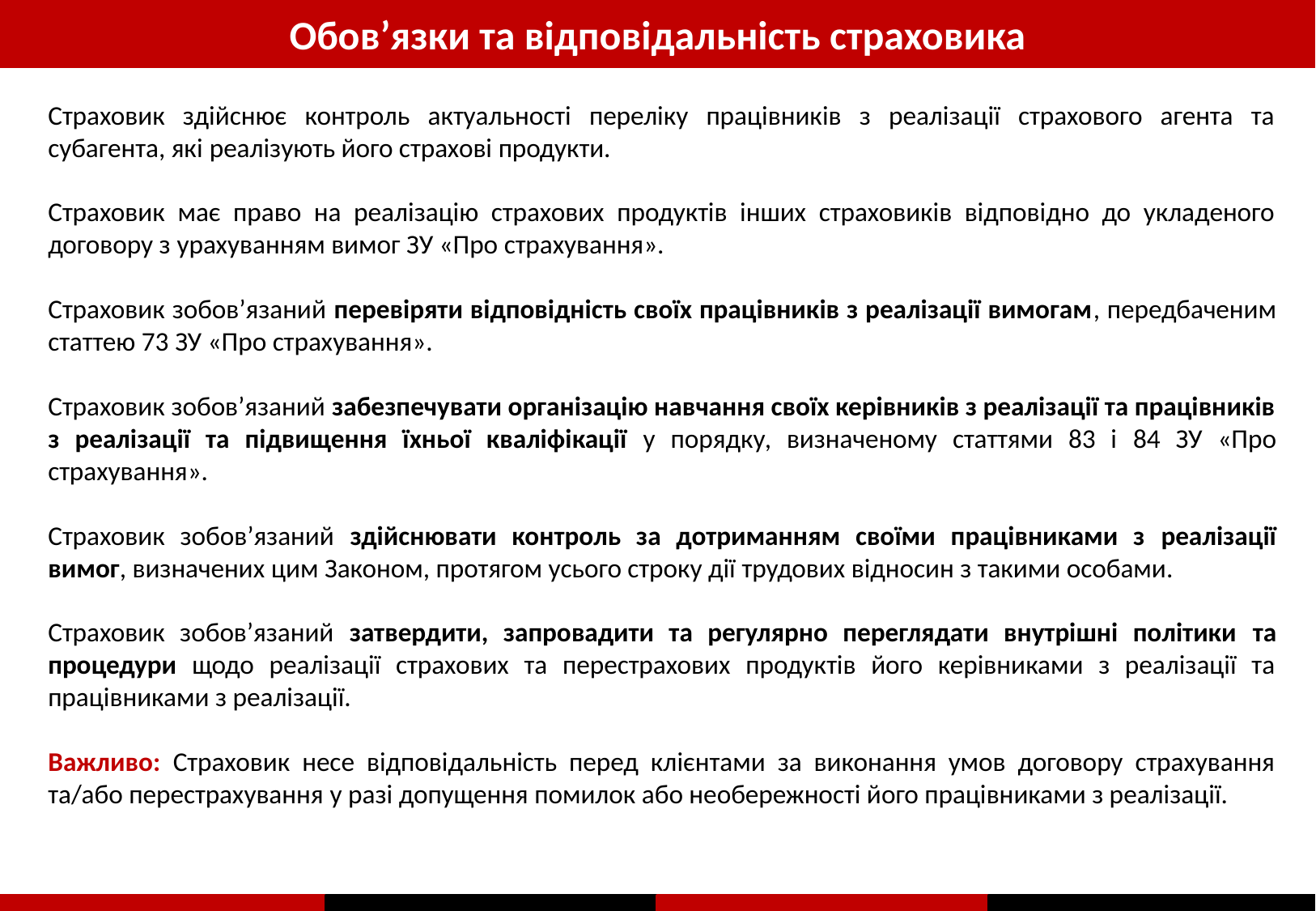

Обов’язки та відповідальність страховика
Страховик здійснює контроль актуальності переліку працівників з реалізації страхового агента та субагента, які реалізують його страхові продукти.

Страховик має право на реалізацію страхових продуктів інших страховиків відповідно до укладеного договору з урахуванням вимог ЗУ «Про страхування».

Страховик зобов’язаний перевіряти відповідність своїх працівників з реалізації вимогам, передбаченим статтею 73 ЗУ «Про страхування».

Страховик зобов’язаний забезпечувати організацію навчання своїх керівників з реалізації та працівників з реалізації та підвищення їхньої кваліфікації у порядку, визначеному статтями 83 і 84 ЗУ «Про страхування».

Страховик зобов’язаний здійснювати контроль за дотриманням своїми працівниками з реалізації вимог, визначених цим Законом, протягом усього строку дії трудових відносин з такими особами.

Страховик зобов’язаний затвердити, запровадити та регулярно переглядати внутрішні політики та процедури щодо реалізації страхових та перестрахових продуктів його керівниками з реалізації та працівниками з реалізації.

Важливо: Страховик несе відповідальність перед клієнтами за виконання умов договору страхування та/або перестрахування у разі допущення помилок або необережності його працівниками з реалізації.